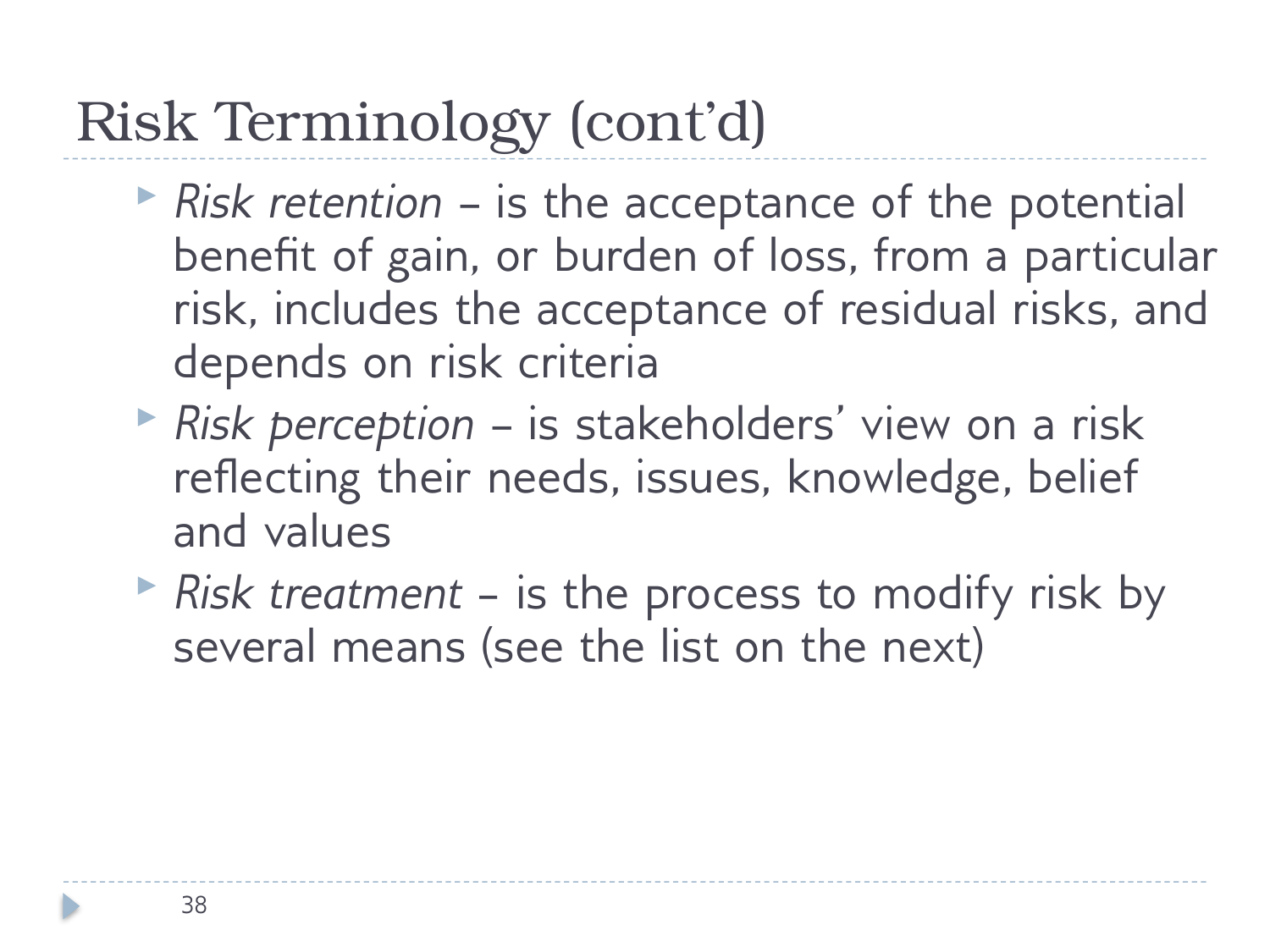

# Risk Terminology (cont’d)
Risk retention – is the acceptance of the potential benefit of gain, or burden of loss, from a particular risk, includes the acceptance of residual risks, and depends on risk criteria
Risk perception – is stakeholders’ view on a risk reflecting their needs, issues, knowledge, belief and values
Risk treatment – is the process to modify risk by several means (see the list on the next)

38